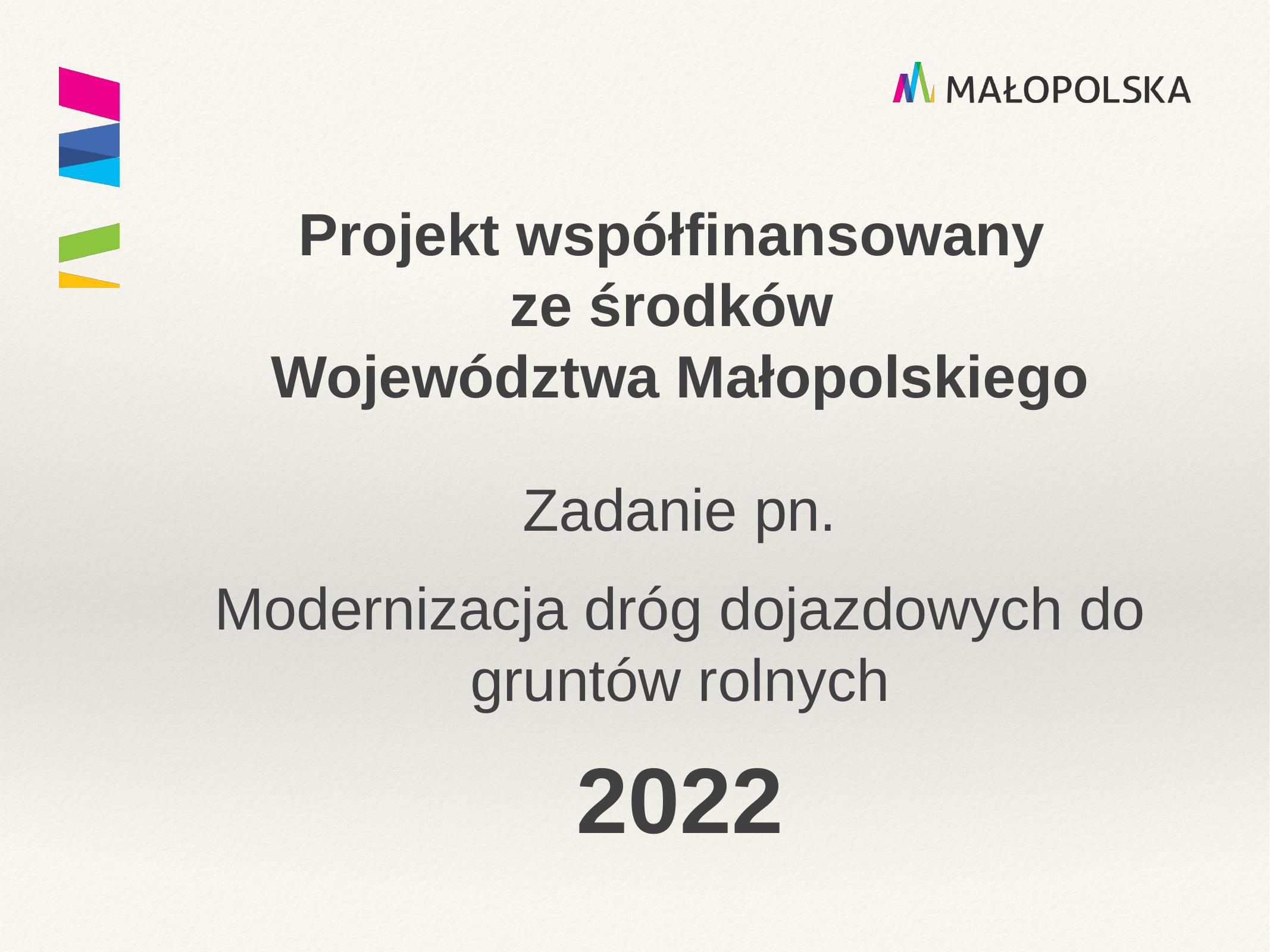

Projekt współfinansowany
ze środków
Województwa Małopolskiego

Zadanie pn.
Modernizacja dróg dojazdowych do gruntów rolnych
2022